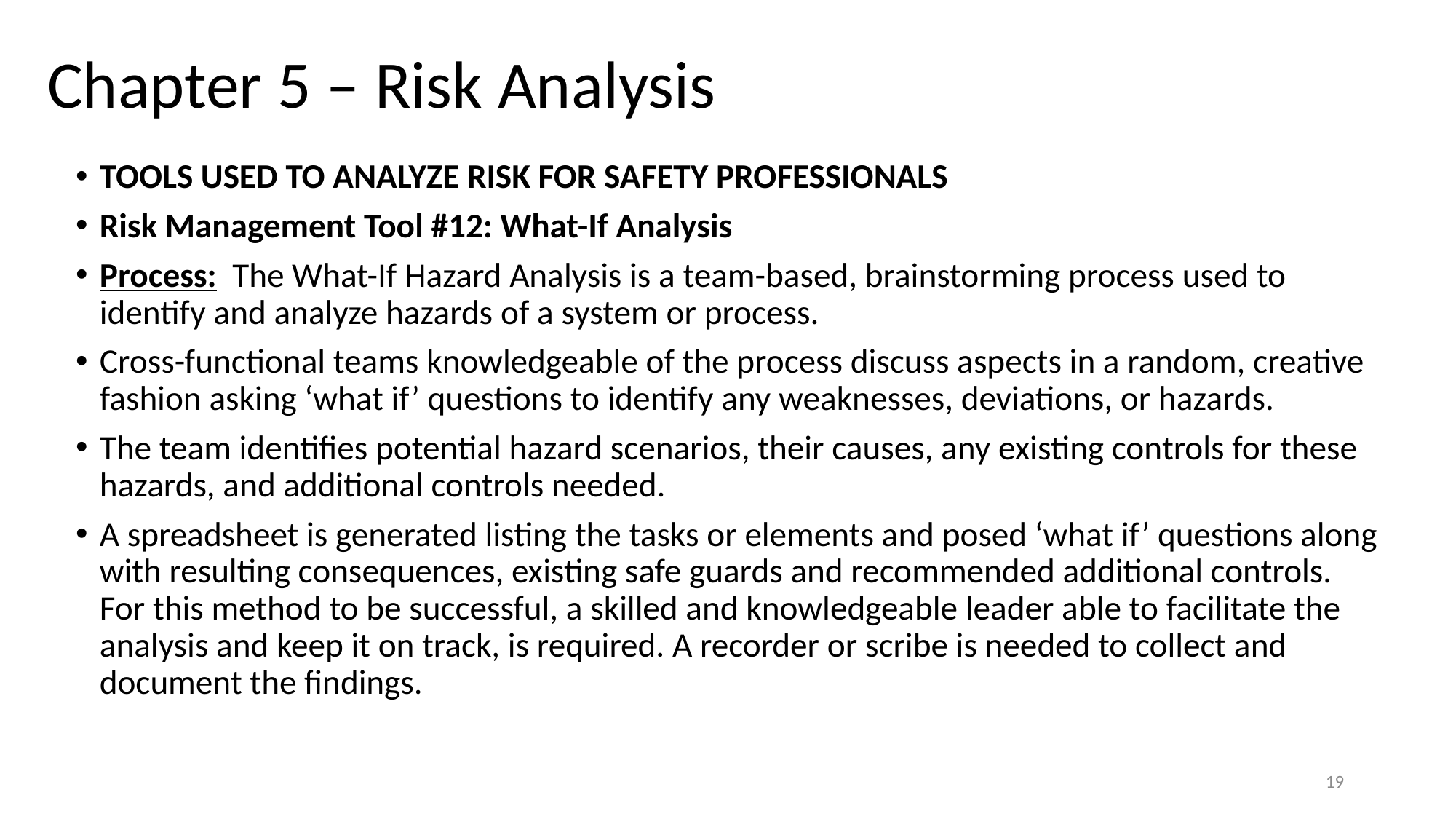

# Chapter 5 – Risk Analysis
TOOLS USED TO ANALYZE RISK FOR SAFETY PROFESSIONALS
Risk Management Tool #12: What-If Analysis
Process:  The What-If Hazard Analysis is a team-based, brainstorming process used to identify and analyze hazards of a system or process.
Cross-functional teams knowledgeable of the process discuss aspects in a random, creative fashion asking ‘what if’ questions to identify any weaknesses, deviations, or hazards.
The team identifies potential hazard scenarios, their causes, any existing controls for these hazards, and additional controls needed.
A spreadsheet is generated listing the tasks or elements and posed ‘what if’ questions along with resulting consequences, existing safe guards and recommended additional controls.  For this method to be successful, a skilled and knowledgeable leader able to facilitate the analysis and keep it on track, is required. A recorder or scribe is needed to collect and document the findings.
19